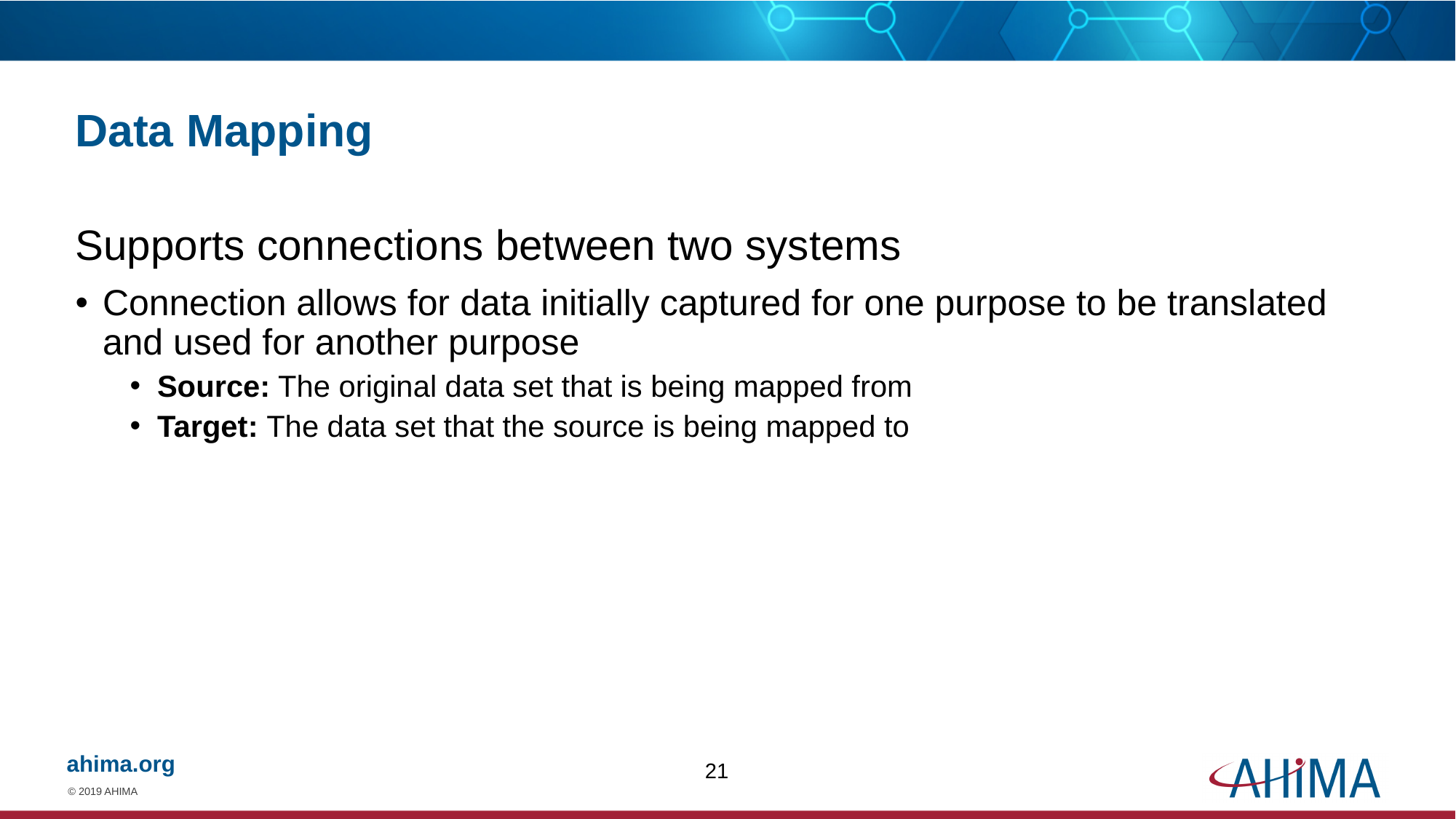

# Data Mapping
Supports connections between two systems
Connection allows for data initially captured for one purpose to be translated and used for another purpose
Source: The original data set that is being mapped from
Target: The data set that the source is being mapped to